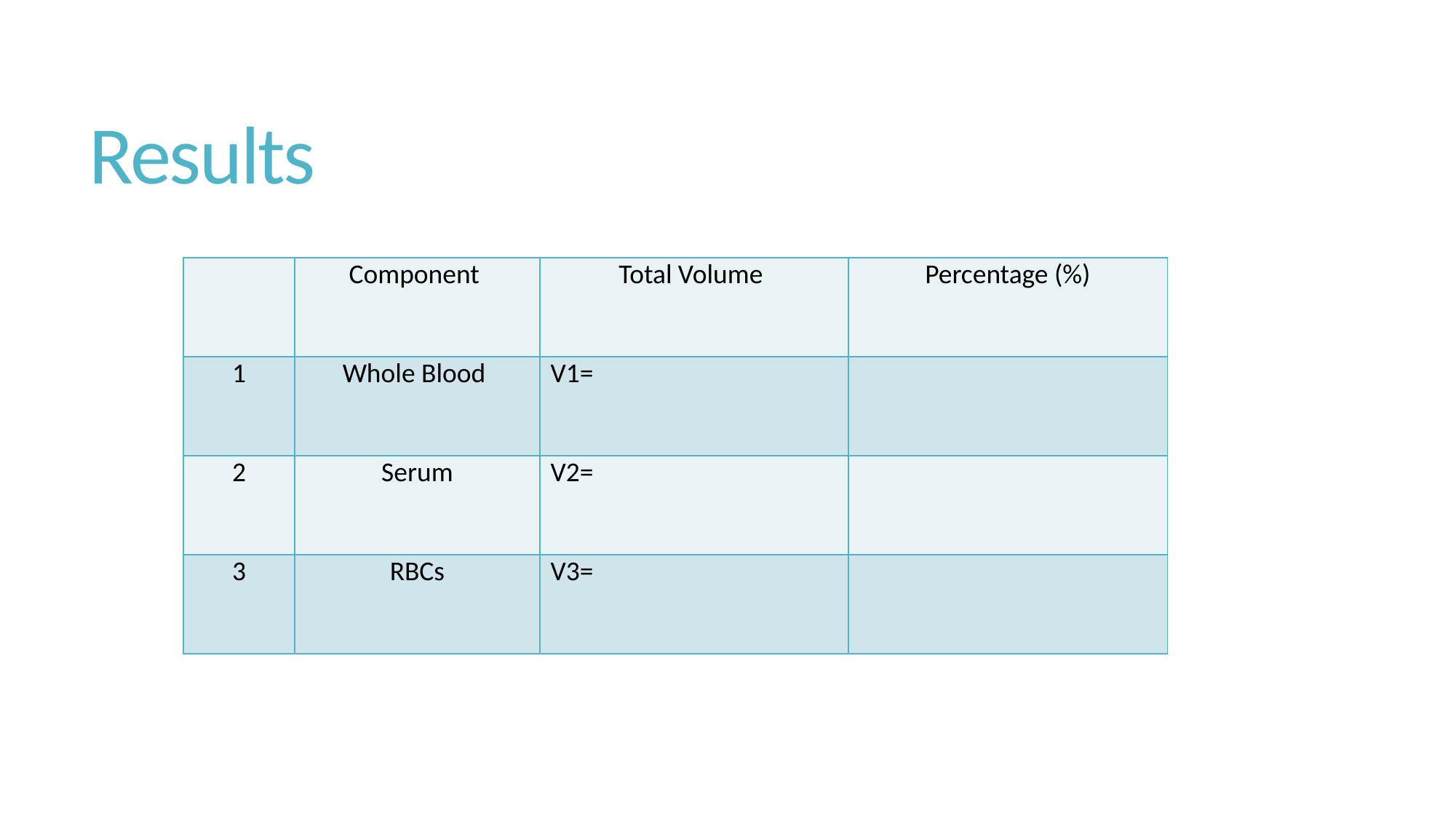

# Results
|  | Component | Total Volume | Percentage (%) |
| --- | --- | --- | --- |
| 1 | Whole Blood | V1= |  |
| 2 | Serum | V2= |  |
| 3 | RBCs | V3= |  |